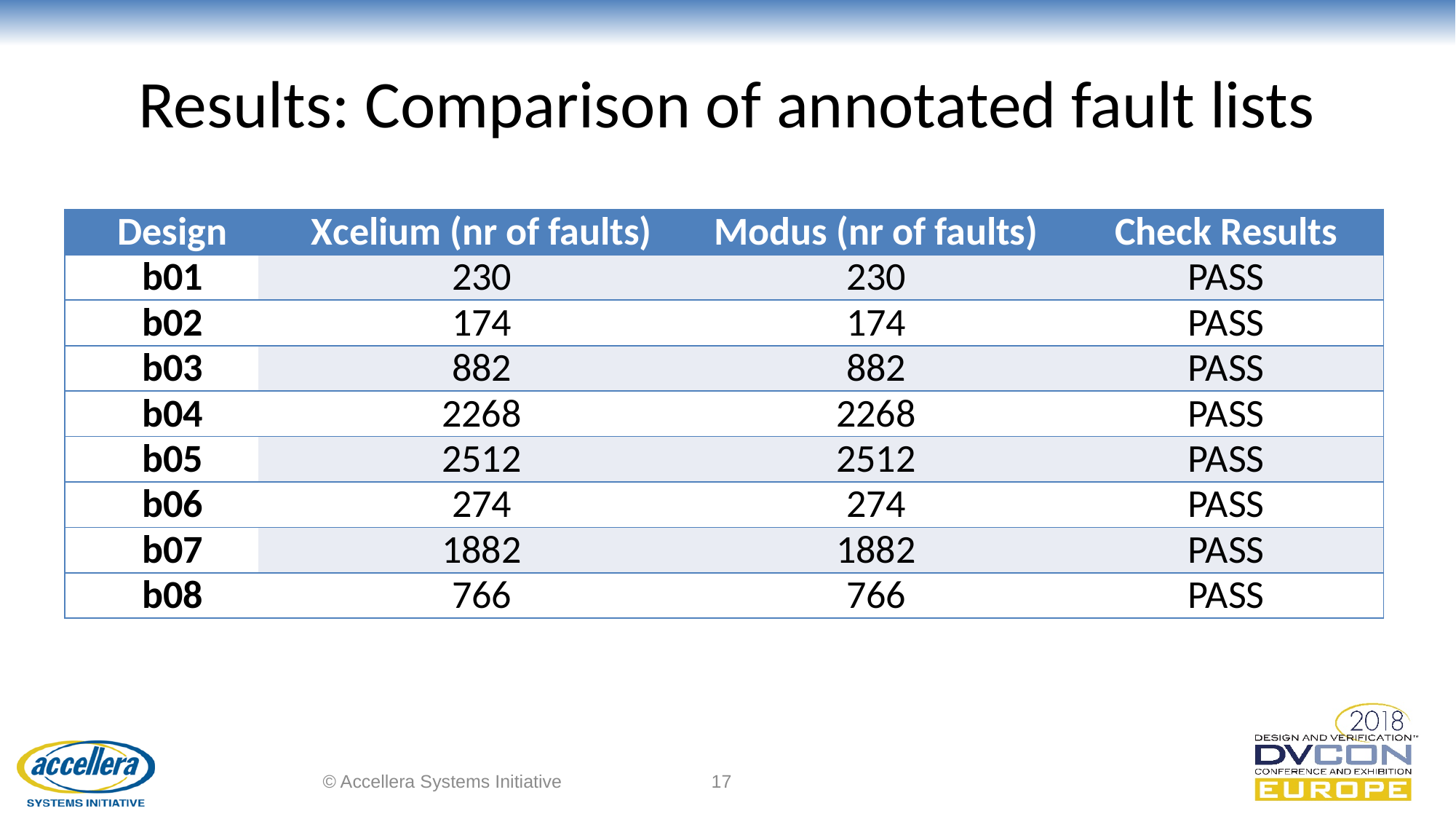

# Results: Comparison of annotated fault lists
| Design | Xcelium (nr of faults) | Modus (nr of faults) | Check Results |
| --- | --- | --- | --- |
| b01 | 230 | 230 | PASS |
| b02 | 174 | 174 | PASS |
| b03 | 882 | 882 | PASS |
| b04 | 2268 | 2268 | PASS |
| b05 | 2512 | 2512 | PASS |
| b06 | 274 | 274 | PASS |
| b07 | 1882 | 1882 | PASS |
| b08 | 766 | 766 | PASS |
© Accellera Systems Initiative
17